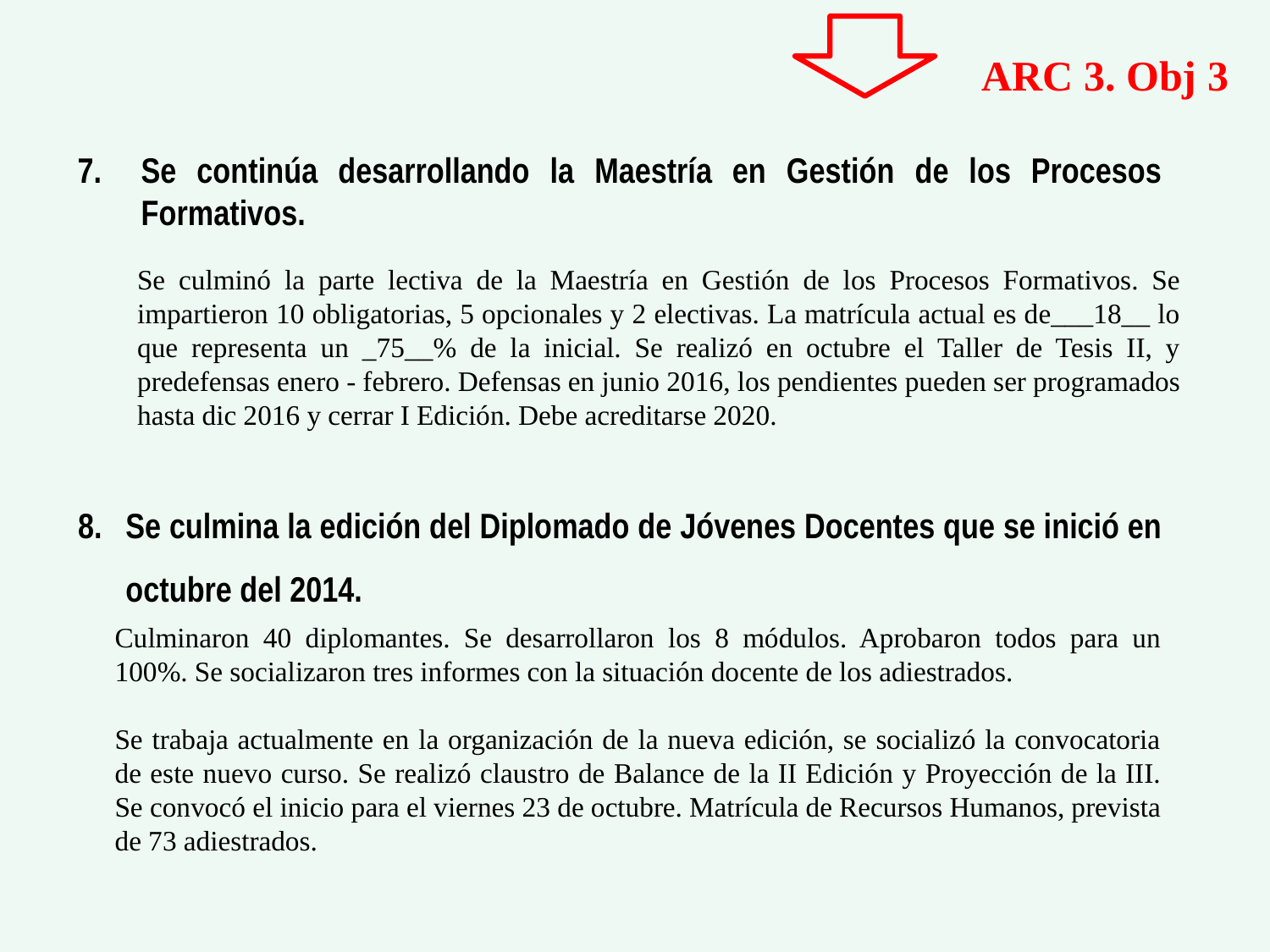

ARC 3. Obj 3
# Se continúa desarrollando la Maestría en Gestión de los Procesos Formativos.
Se culminó la parte lectiva de la Maestría en Gestión de los Procesos Formativos. Se impartieron 10 obligatorias, 5 opcionales y 2 electivas. La matrícula actual es de___18__ lo que representa un _75__% de la inicial. Se realizó en octubre el Taller de Tesis II, y predefensas enero - febrero. Defensas en junio 2016, los pendientes pueden ser programados hasta dic 2016 y cerrar I Edición. Debe acreditarse 2020.
Se culmina la edición del Diplomado de Jóvenes Docentes que se inició en octubre del 2014.
Culminaron 40 diplomantes. Se desarrollaron los 8 módulos. Aprobaron todos para un 100%. Se socializaron tres informes con la situación docente de los adiestrados.

Se trabaja actualmente en la organización de la nueva edición, se socializó la convocatoria de este nuevo curso. Se realizó claustro de Balance de la II Edición y Proyección de la III. Se convocó el inicio para el viernes 23 de octubre. Matrícula de Recursos Humanos, prevista de 73 adiestrados.